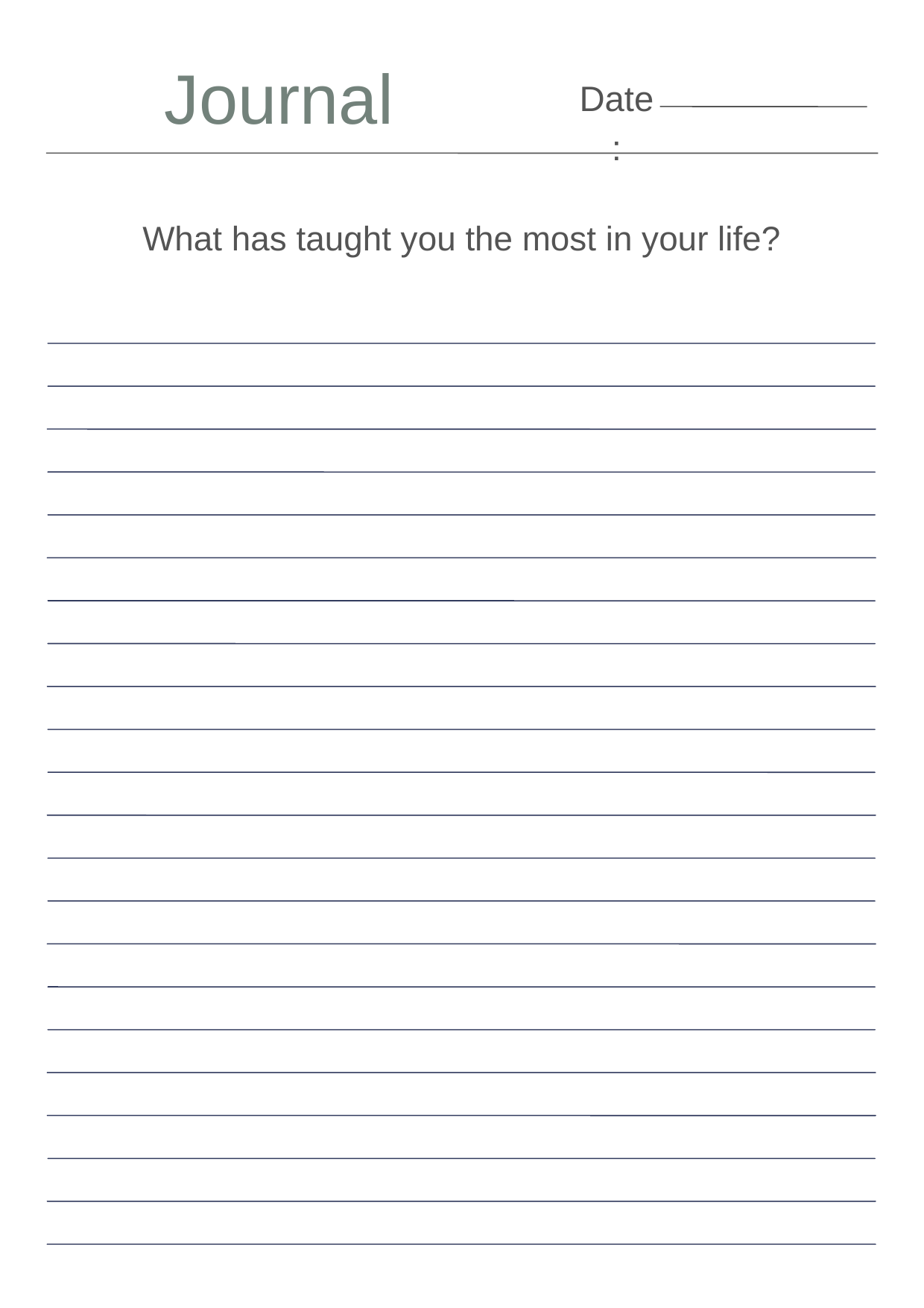

Journal
Date:

What has taught you the most in your life?